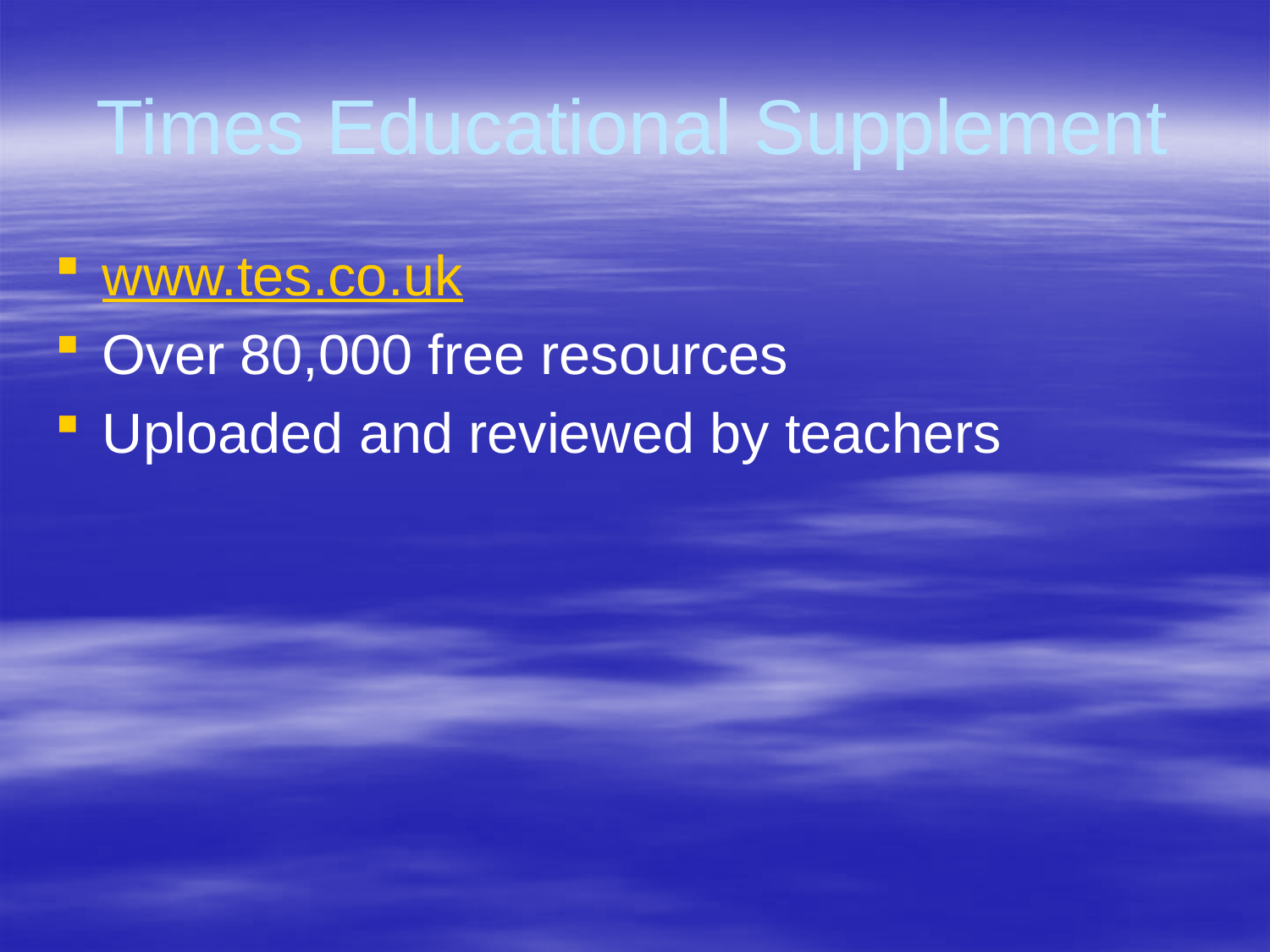

# Times Educational Supplement
www.tes.co.uk
Over 80,000 free resources
Uploaded and reviewed by teachers